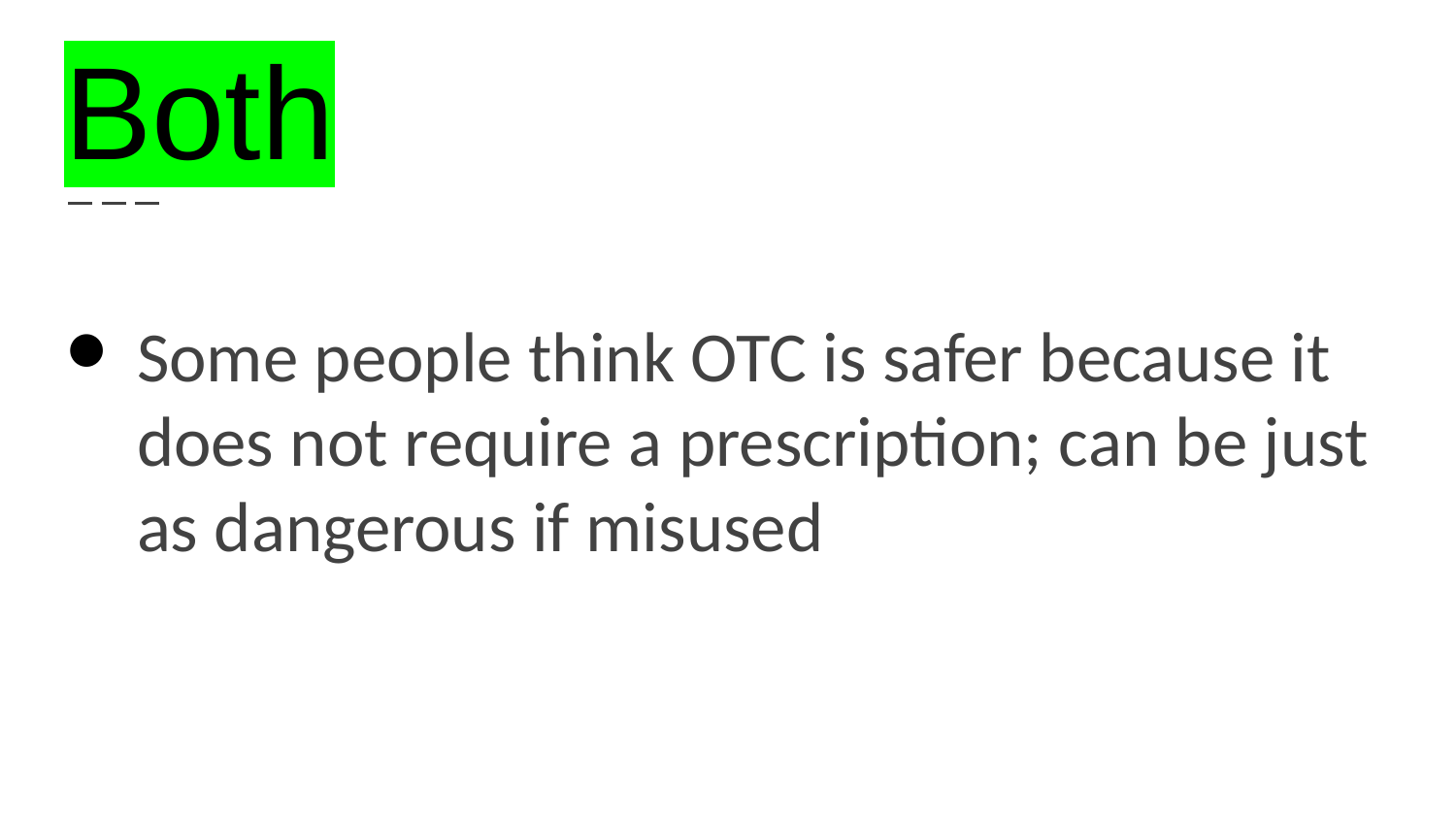

# Both
Some people think OTC is safer because it does not require a prescription; can be just as dangerous if misused